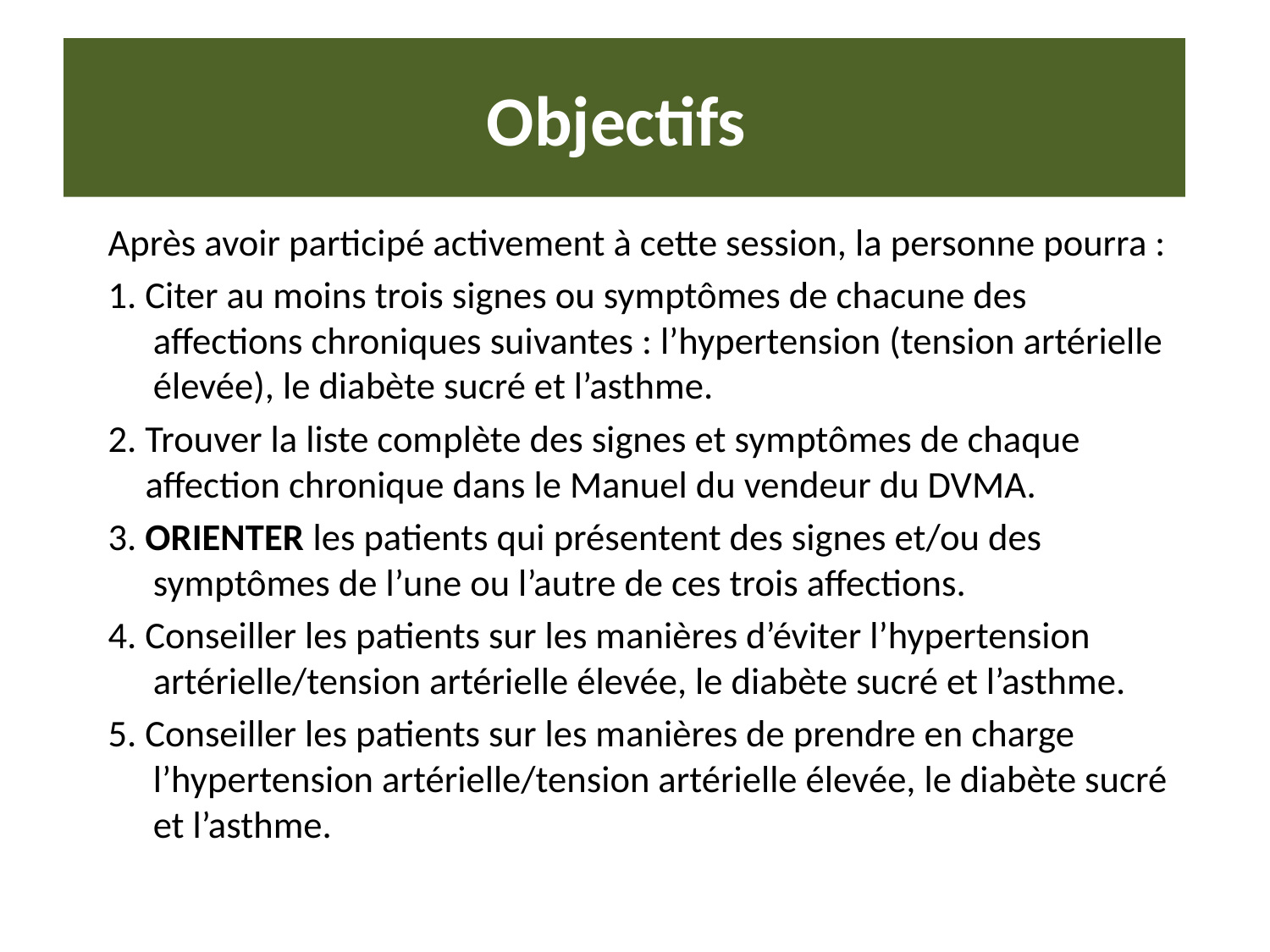

# Objectifs
Après avoir participé activement à cette session, la personne pourra :
1. Citer au moins trois signes ou symptômes de chacune des affections chroniques suivantes : l’hypertension (tension artérielle élevée), le diabète sucré et l’asthme.
2. Trouver la liste complète des signes et symptômes de chaque affection chronique dans le Manuel du vendeur du DVMA.
3. ORIENTER les patients qui présentent des signes et/ou des symptômes de l’une ou l’autre de ces trois affections.
4. Conseiller les patients sur les manières d’éviter l’hypertension artérielle/tension artérielle élevée, le diabète sucré et l’asthme.
5. Conseiller les patients sur les manières de prendre en charge l’hypertension artérielle/tension artérielle élevée, le diabète sucré et l’asthme.